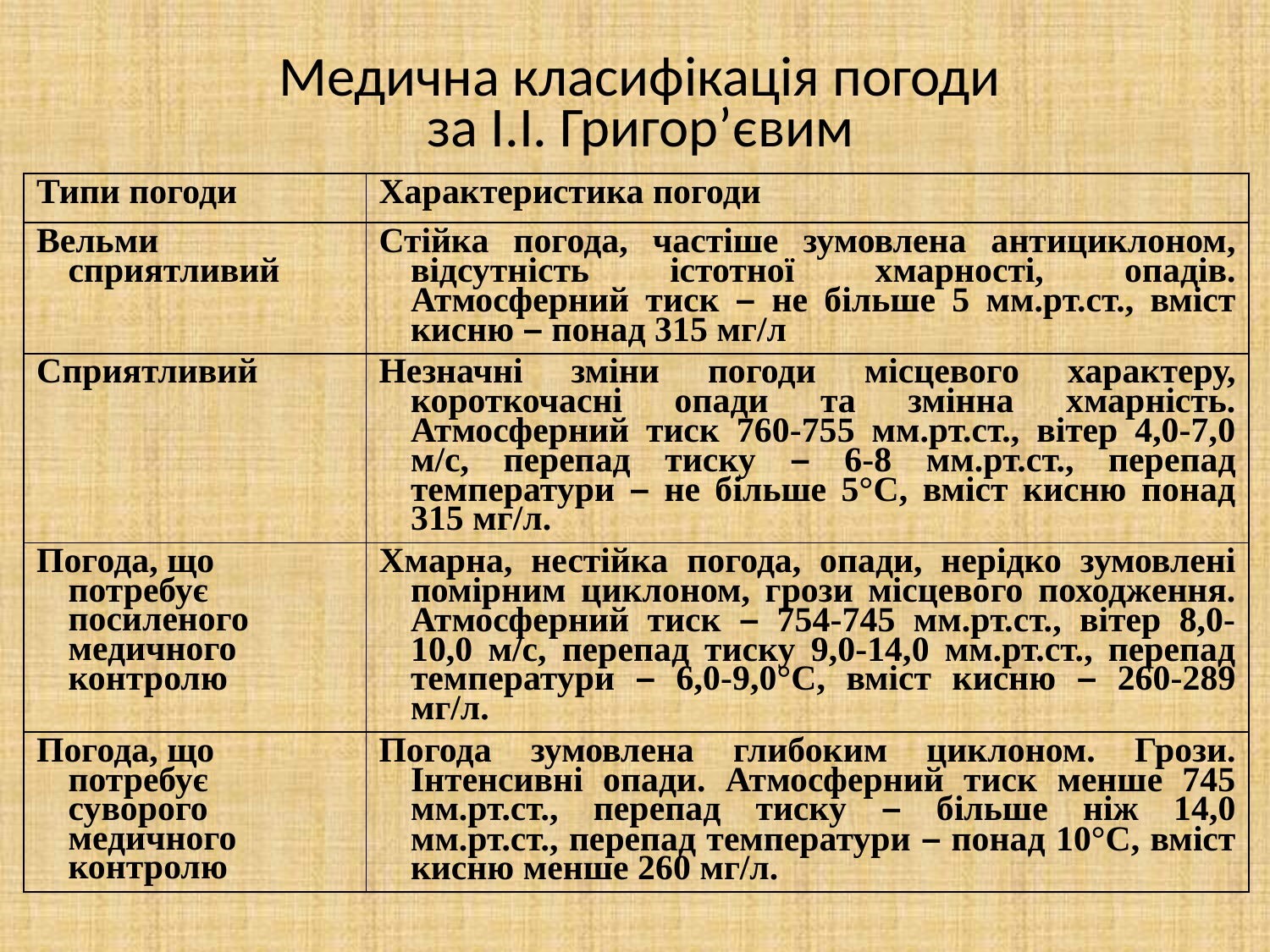

# Медична класифікація погоди за І.І. Григор’євим
| Типи погоди | Характеристика погоди |
| --- | --- |
| Вельми сприятливий | Стійка погода, частіше зумовлена антициклоном, відсутність істотної хмарності, опадів. Атмосферний тиск – не більше 5 мм.рт.ст., вміст кисню – понад 315 мг/л |
| Сприятливий | Незначні зміни погоди місцевого характеру, короткочасні опади та змінна хмарність. Атмосферний тиск 760-755 мм.рт.ст., вітер 4,0-7,0 м/с, перепад тиску – 6-8 мм.рт.ст., перепад температури – не більше 5°С, вміст кисню понад 315 мг/л. |
| Погода, що потребує посиленого медичного контролю | Хмарна, нестійка погода, опади, нерідко зумовлені помірним циклоном, грози місцевого походження. Атмосферний тиск – 754-745 мм.рт.ст., вітер 8,0-10,0 м/с, перепад тиску 9,0-14,0 мм.рт.ст., перепад температури – 6,0-9,0°С, вміст кисню – 260-289 мг/л. |
| Погода, що потребує суворого медичного контролю | Погода зумовлена глибоким циклоном. Грози. Інтенсивні опади. Атмосферний тиск менше 745 мм.рт.ст., перепад тиску – більше ніж 14,0 мм.рт.ст., перепад температури – понад 10°С, вміст кисню менше 260 мг/л. |